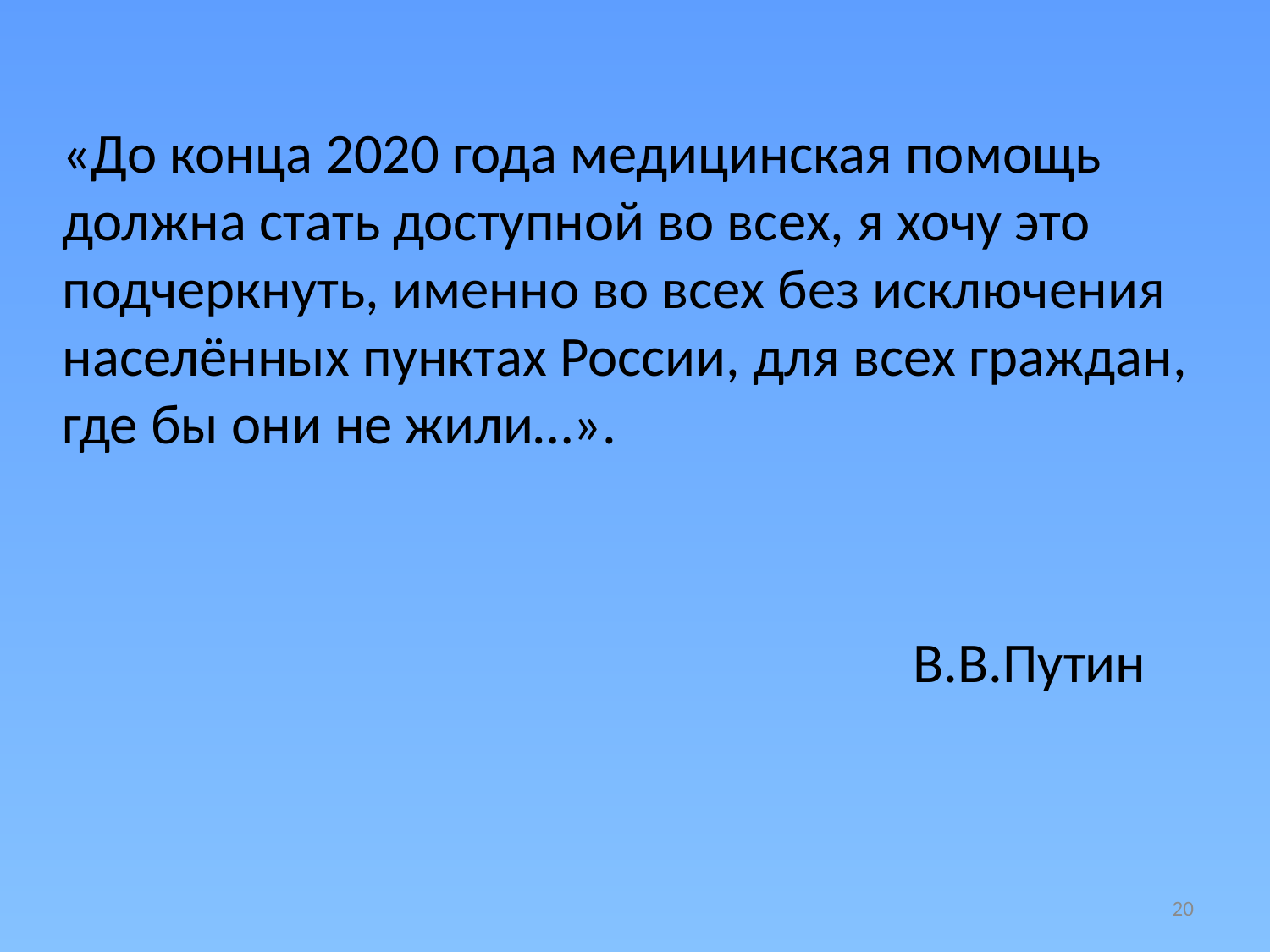

«До конца 2020 года медицинская помощь должна стать доступной во всех, я хочу это подчеркнуть, именно во всех без исключения населённых пунктах России, для всех граждан, где бы они не жили…».

                                                                   В.В.Путин
20